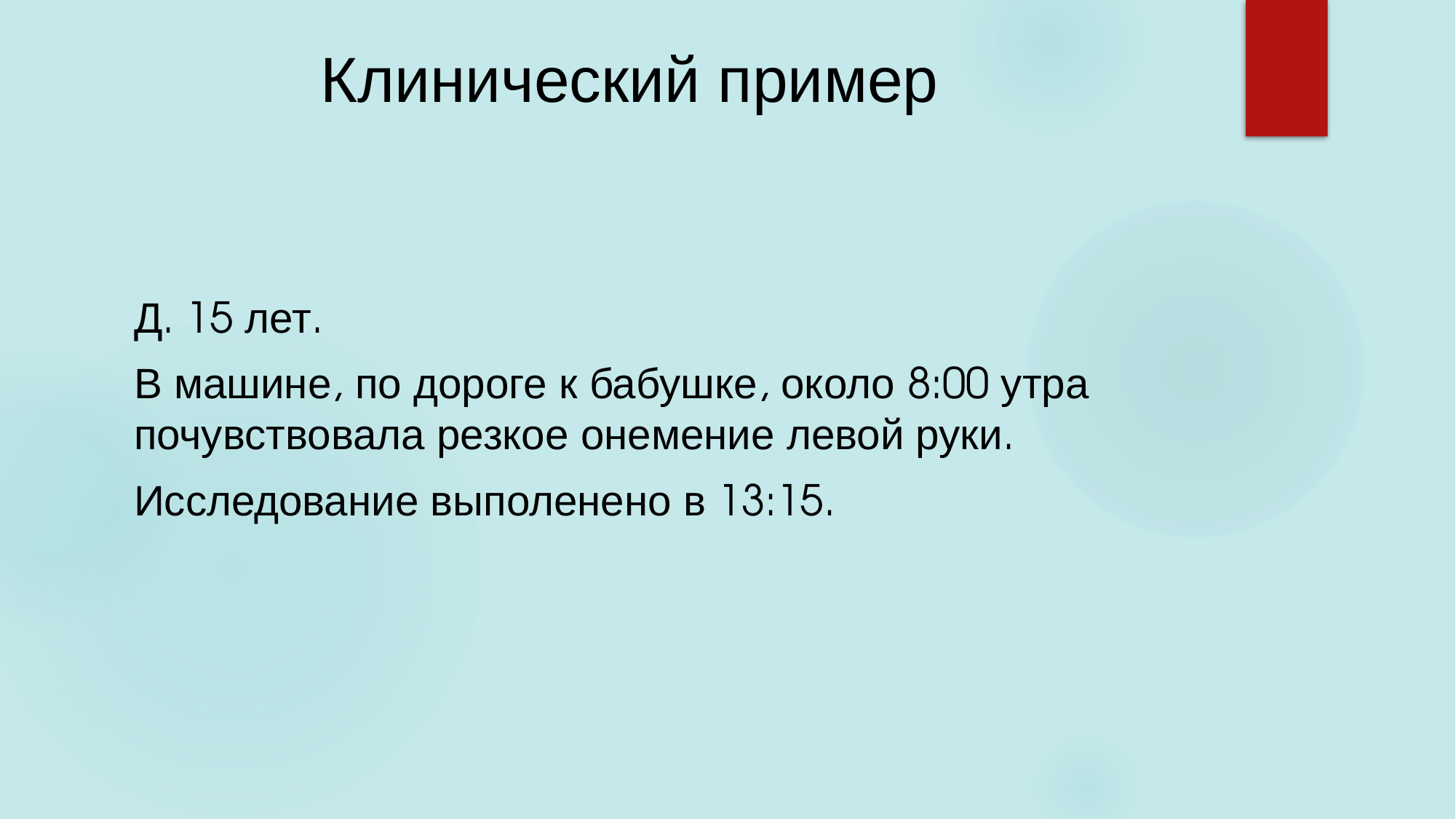

# Клинический пример
Д. 15 лет.
В машине, по дороге к бабушке, около 8:00 утра почувствовала резкое онемение левой руки.
Исследование выполенено в 13:15.